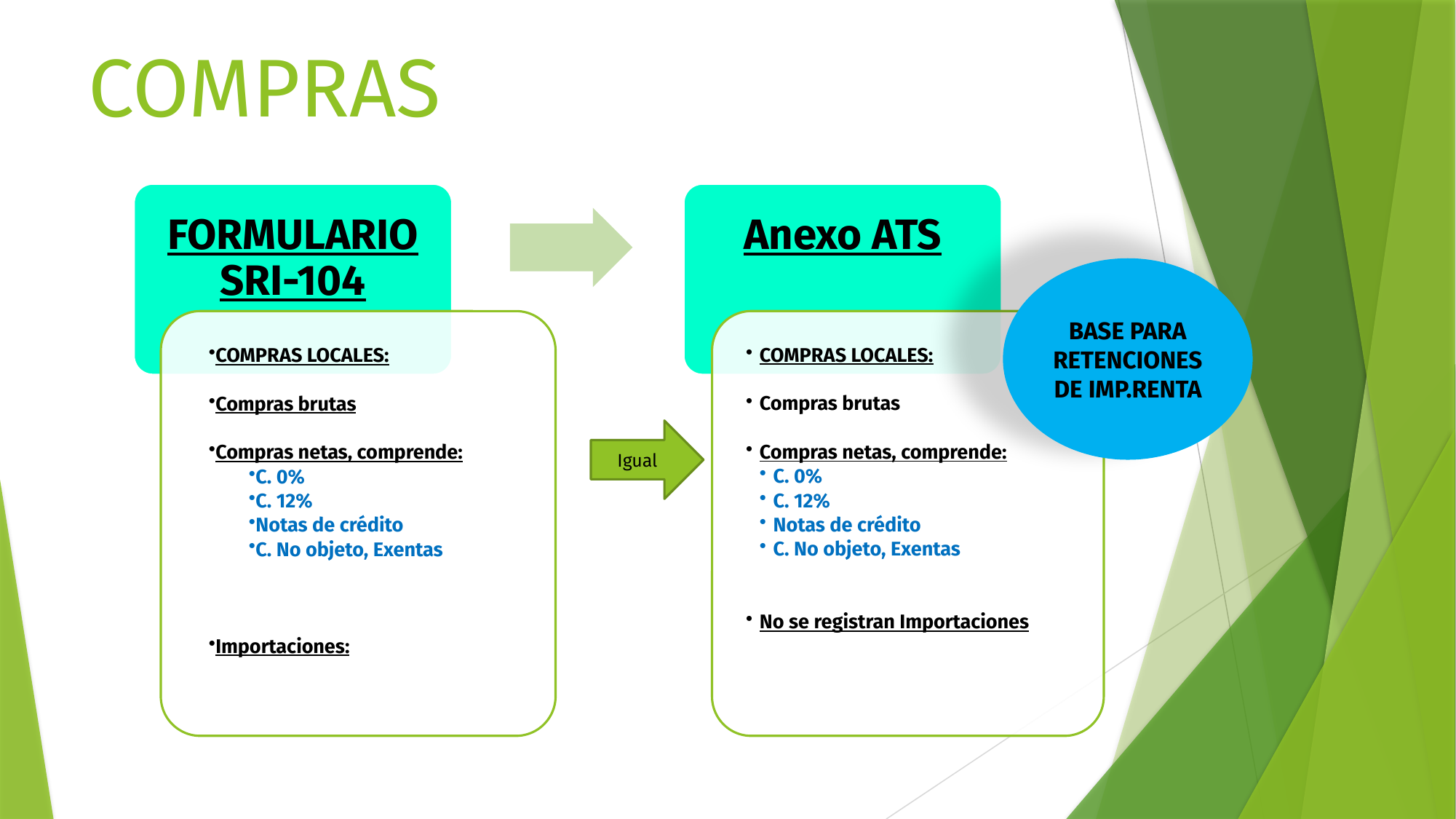

# COMPRAS
FORMULARIO SRI-104
COMPRAS LOCALES:

Compras brutas

Compras netas, comprende:
C. 0%
C. 12%
Notas de crédito
C. No objeto, Exentas

Importaciones:

Anexo ATS
COMPRAS LOCALES:

Compras brutas

Compras netas, comprende:
C. 0%
C. 12%
Notas de crédito
C. No objeto, Exentas

No se registran Importaciones

BASE PARA RETENCIONES DE IMP.RENTA
Igual